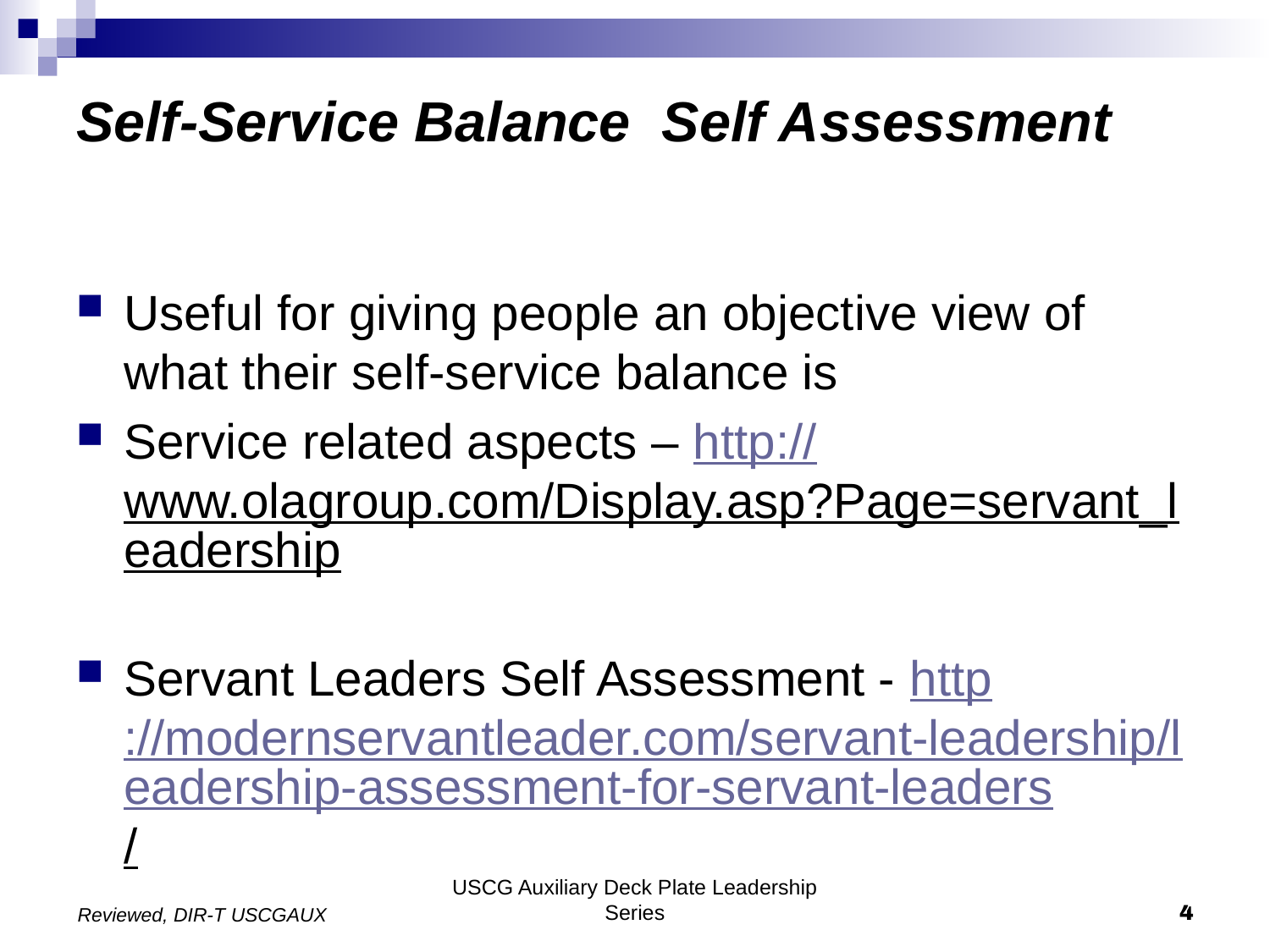

# Self-Service Balance  Self Assessment
Useful for giving people an objective view of what their self-service balance is
Service related aspects – http://www.olagroup.com/Display.asp?Page=servant_leadership
Servant Leaders Self Assessment - http://modernservantleader.com/servant-leadership/leadership-assessment-for-servant-leaders/

USCG Auxiliary Deck Plate Leadership Series
4
Reviewed, DIR-T USCGAUX